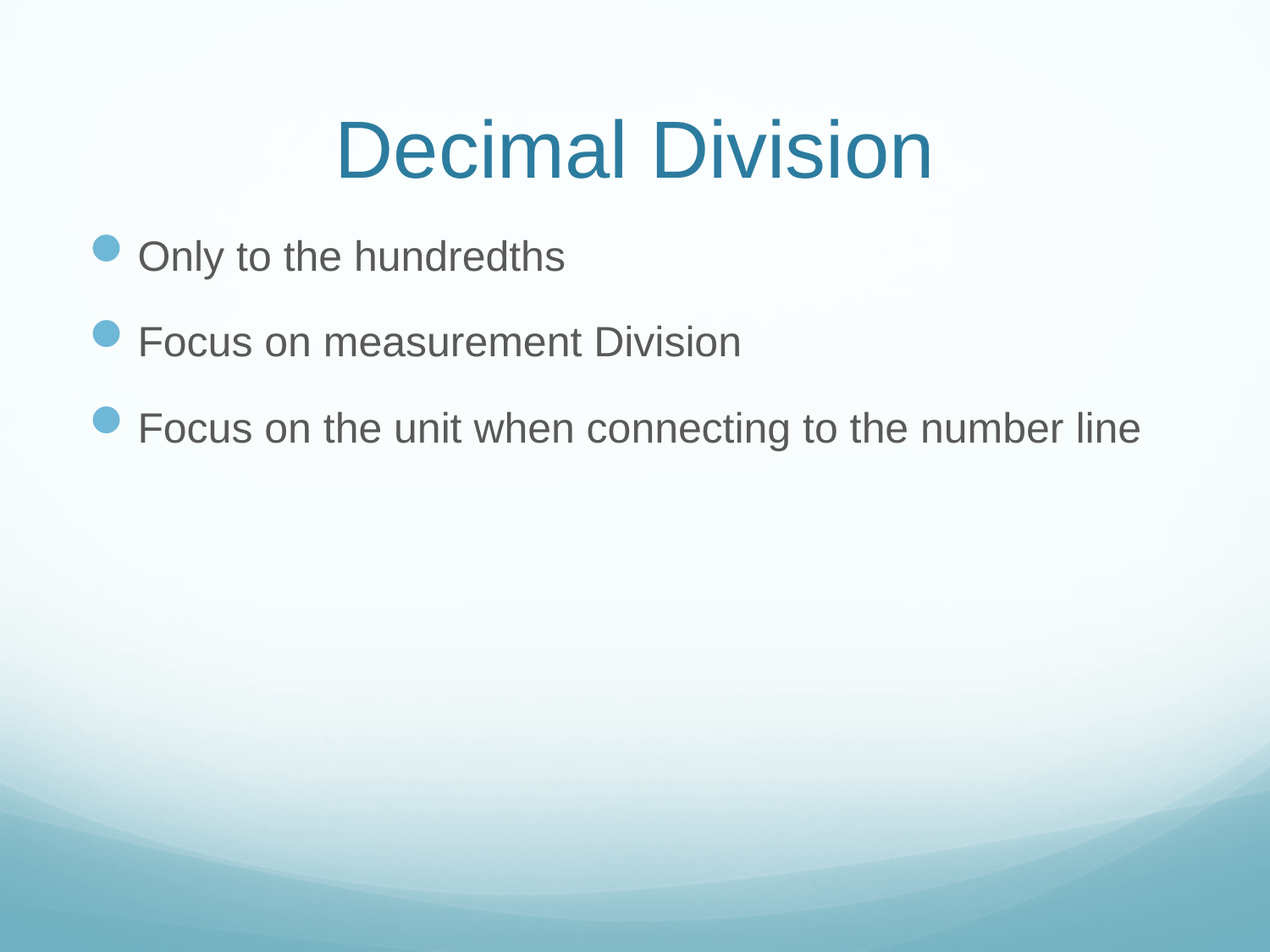

# Decimal Division
Only to the hundredths
Focus on measurement Division
Focus on the unit when connecting to the number line